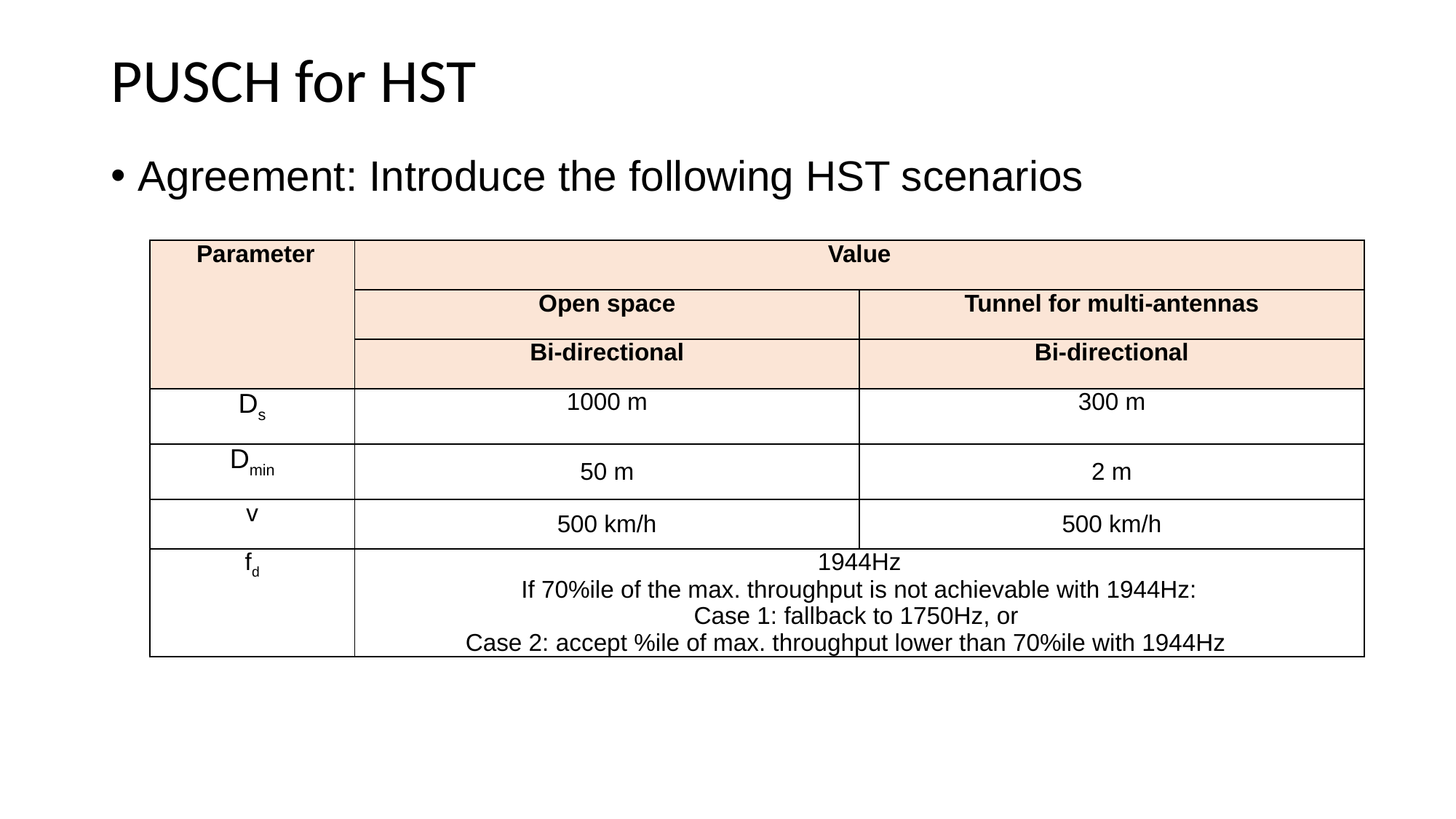

# PUSCH for HST
Agreement: Introduce the following HST scenarios

| Parameter | Value |  |
| --- | --- | --- |
|  | Open space | Tunnel for multi-antennas |
|  | Bi-directional | Bi-directional |
| Ds | 1000 m | 300 m |
| Dmin | 50 m | 2 m |
| v | 500 km/h | 500 km/h |
| fd | 1944Hz If 70%ile of the max. throughput is not achievable with 1944Hz: Case 1: fallback to 1750Hz, or Case 2: accept %ile of max. throughput lower than 70%ile with 1944Hz |  |